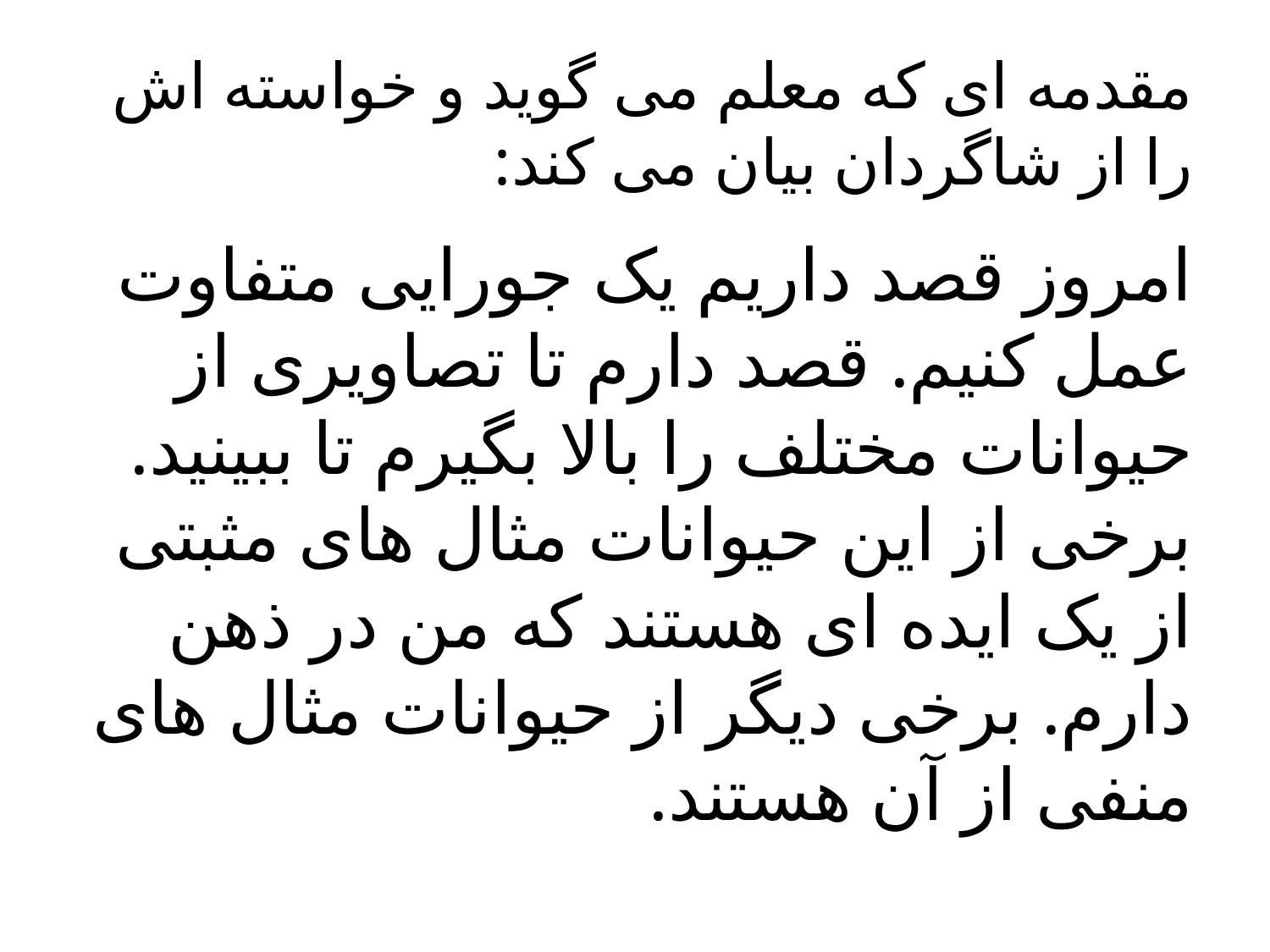

# مقدمه ای که معلم می گوید و خواسته اش را از شاگردان بیان می کند:
امروز قصد داریم یک جورایی متفاوت عمل کنیم. قصد دارم تا تصاویری از حیوانات مختلف را بالا بگیرم تا ببینید. برخی از این حیوانات مثال های مثبتی از یک ایده ای هستند که من در ذهن دارم. برخی دیگر از حیوانات مثال های منفی از آن هستند.